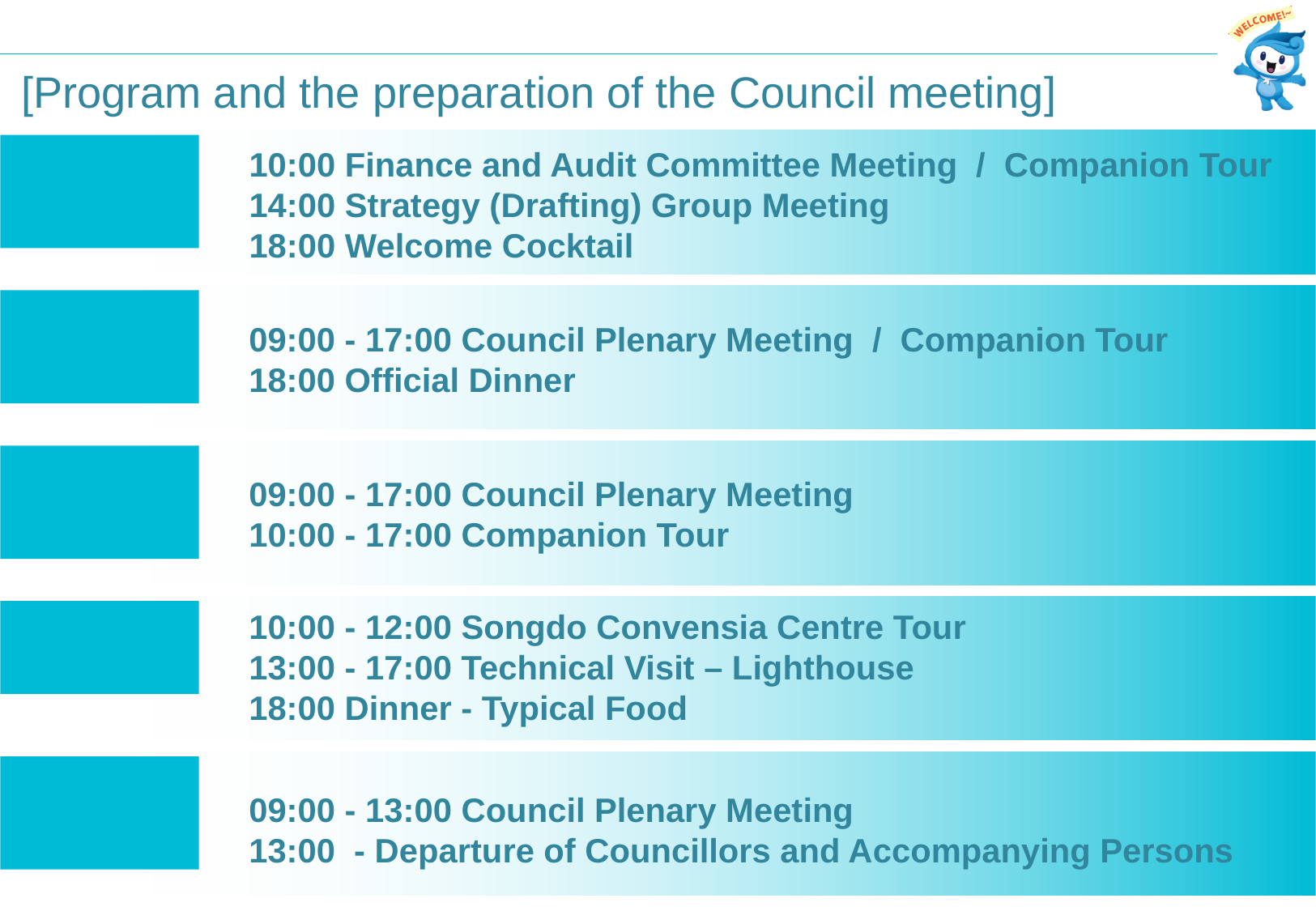

[Program and the preparation of the Council meeting]

12 (Mon)
JUNE
10:00 Finance and Audit Committee Meeting  /  Companion Tour
14:00 Strategy (Drafting) Group Meeting
18:00 Welcome Cocktail

13 (TUE)
JUNE
09:00 - 17:00 Council Plenary Meeting  /  Companion Tour
18:00 Official Dinner

14 (WED)
JUNE
09:00 - 17:00 Council Plenary Meeting
10:00 - 17:00 Companion Tour

10:00 - 12:00 Songdo Convensia Centre Tour
13:00 - 17:00 Technical Visit – Lighthouse
18:00 Dinner - Typical Food
15 (THU)
JUNE

16 (FRI)
JUNE
09:00 - 13:00 Council Plenary Meeting
13:00  - Departure of Councillors and Accompanying Persons